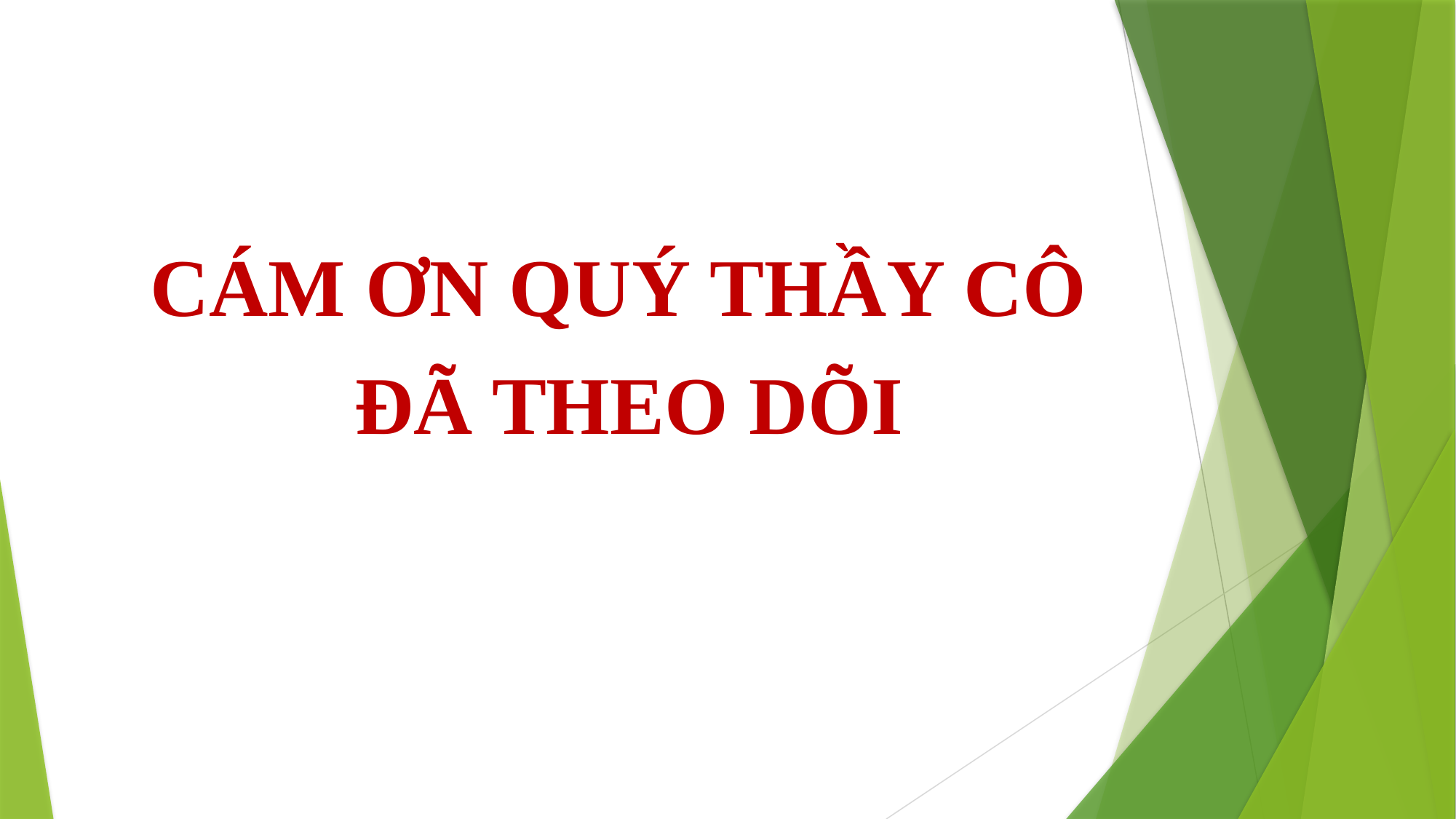

CÁM ƠN QUÝ THẦY CÔ ĐÃ THEO DÕI